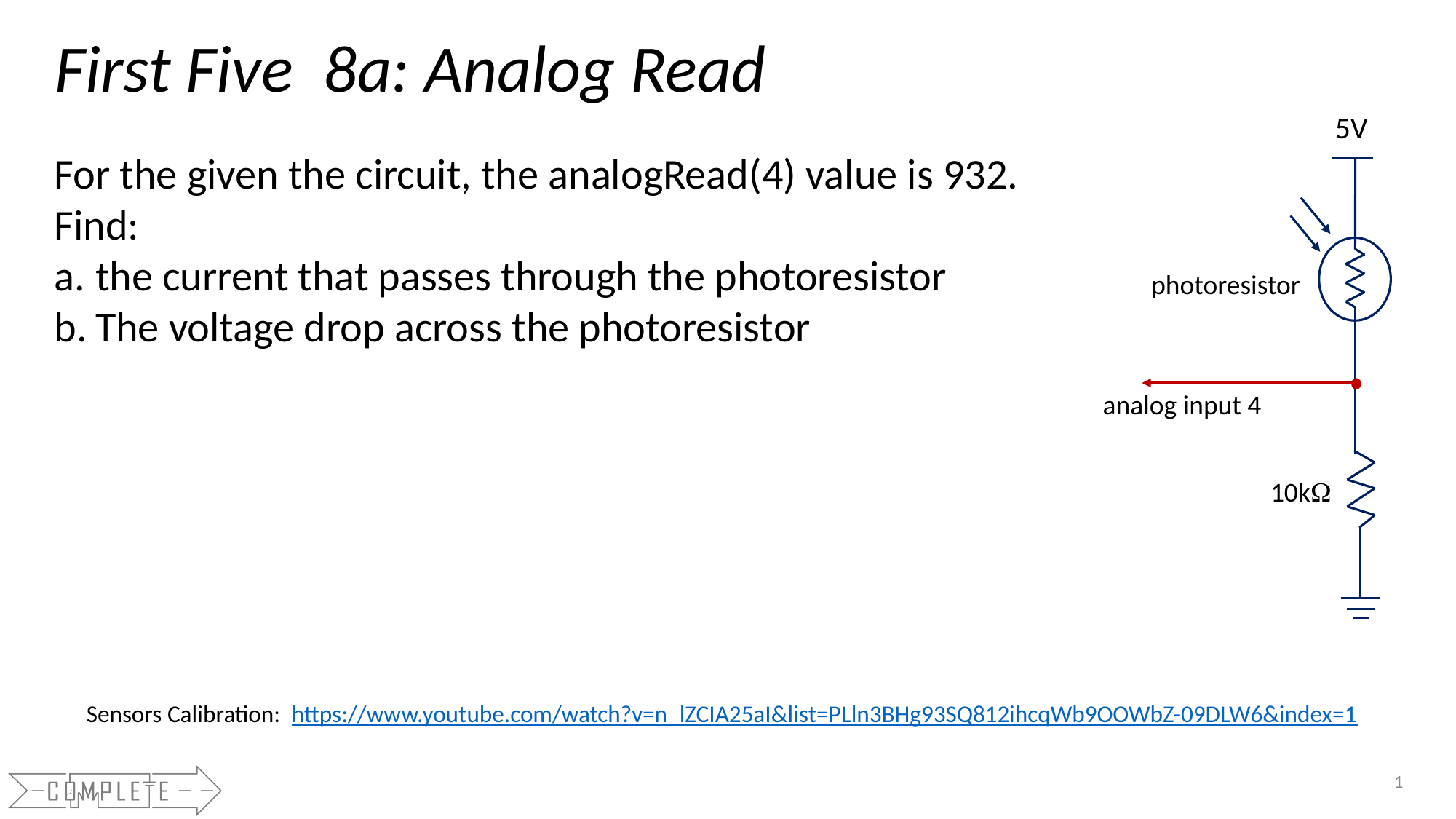

# First Five  8a: Analog Read
5V

photoresistor
analog input 4

10kΩ
For the given the circuit, the analogRead(4) value is 932. Find:
the current that passes through the photoresistor
The voltage drop across the photoresistor
Sensors Calibration:  https://www.youtube.com/watch?v=n_lZCIA25aI&list=PLln3BHg93SQ812ihcqWb9OOWbZ-09DLW6&index=1
1